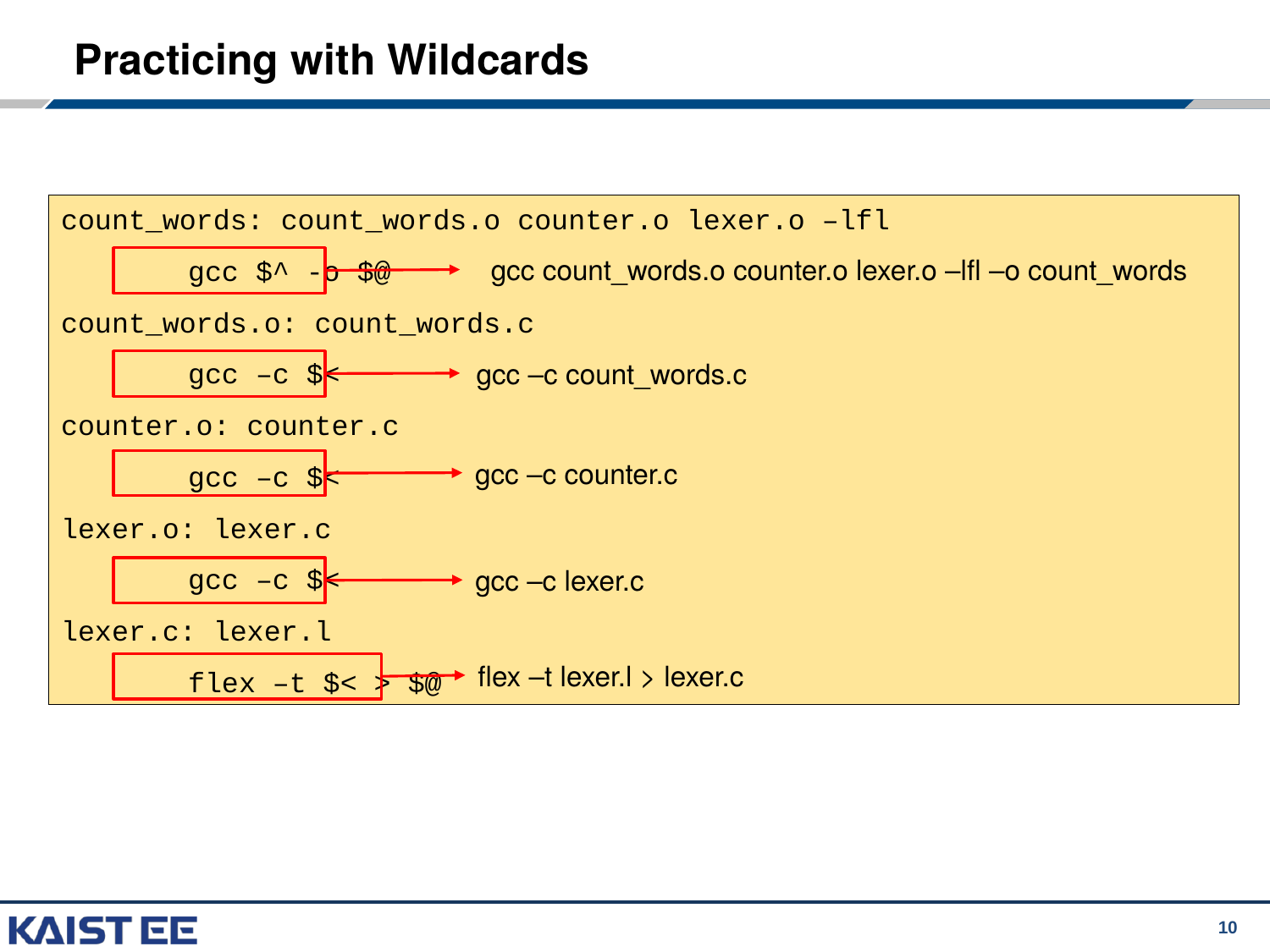

# Practicing with Wildcards

count_words: count_words.o counter.o lexer.o –lfl
	gcc $^ -o $@
count_words.o: count_words.c
	gcc –c $<
counter.o: counter.c
	gcc –c $<
lexer.o: lexer.c
	gcc –c $<
lexer.c: lexer.l
	flex –t $< > $@
gcc count_words.o counter.o lexer.o –lfl –o count_words

gcc –c count_words.c

gcc –c counter.c

gcc –c lexer.c

flex –t lexer.l > lexer.c